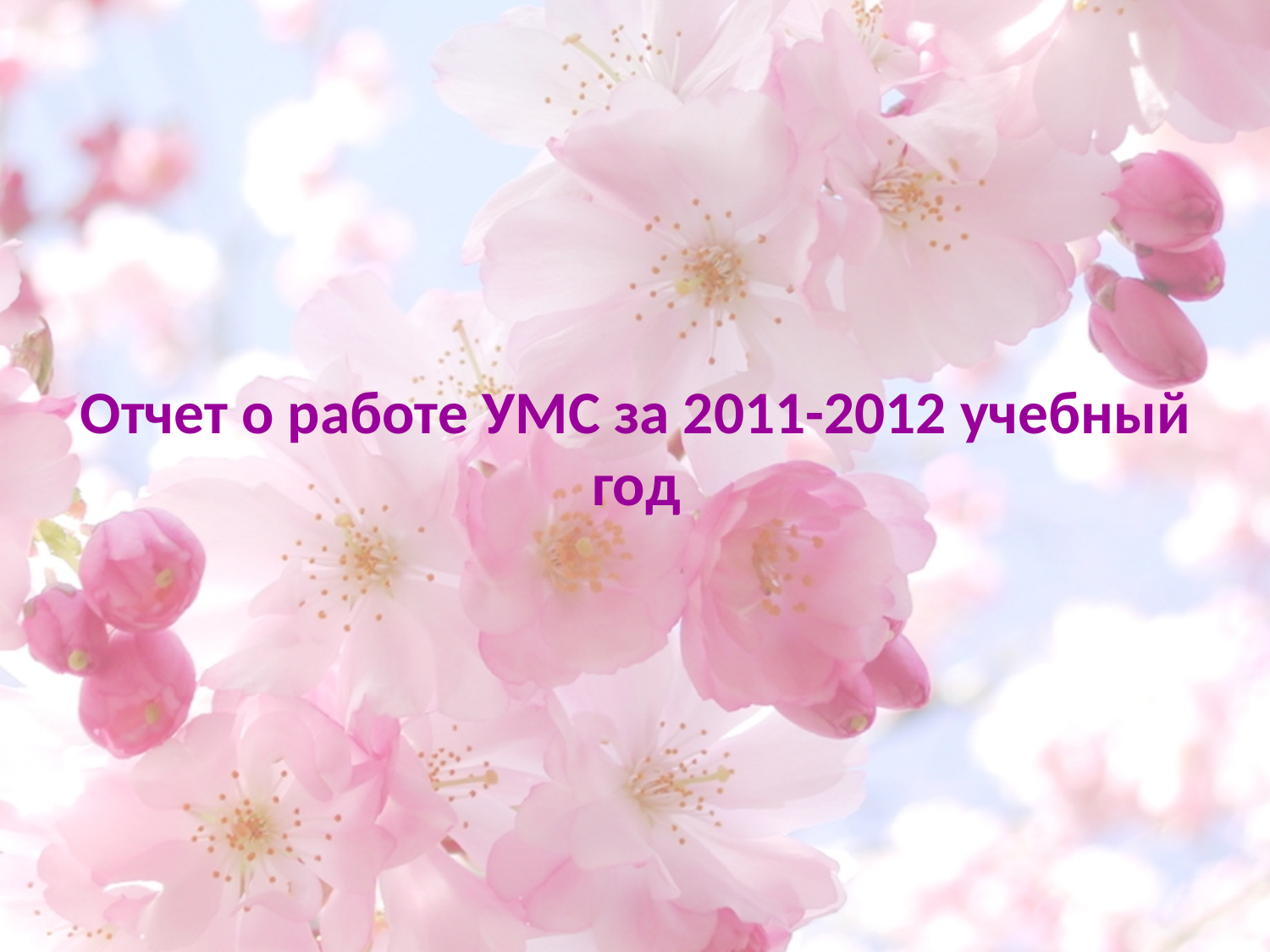

# Отчет о работе УМС за 2011-2012 учебный год